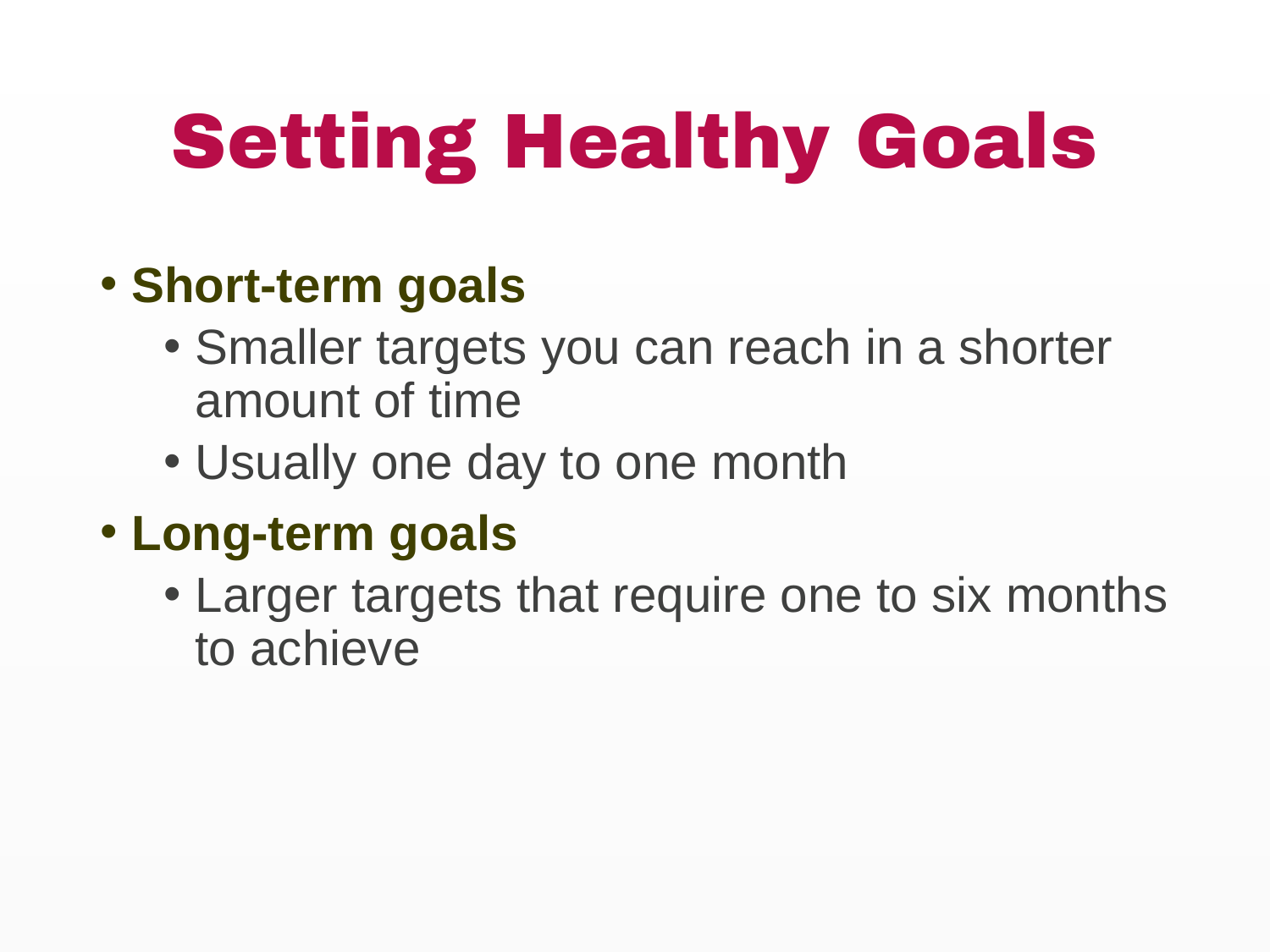

# Setting Healthy Goals
Short-term goals
Smaller targets you can reach in a shorter amount of time
Usually one day to one month
Long-term goals
Larger targets that require one to six months to achieve